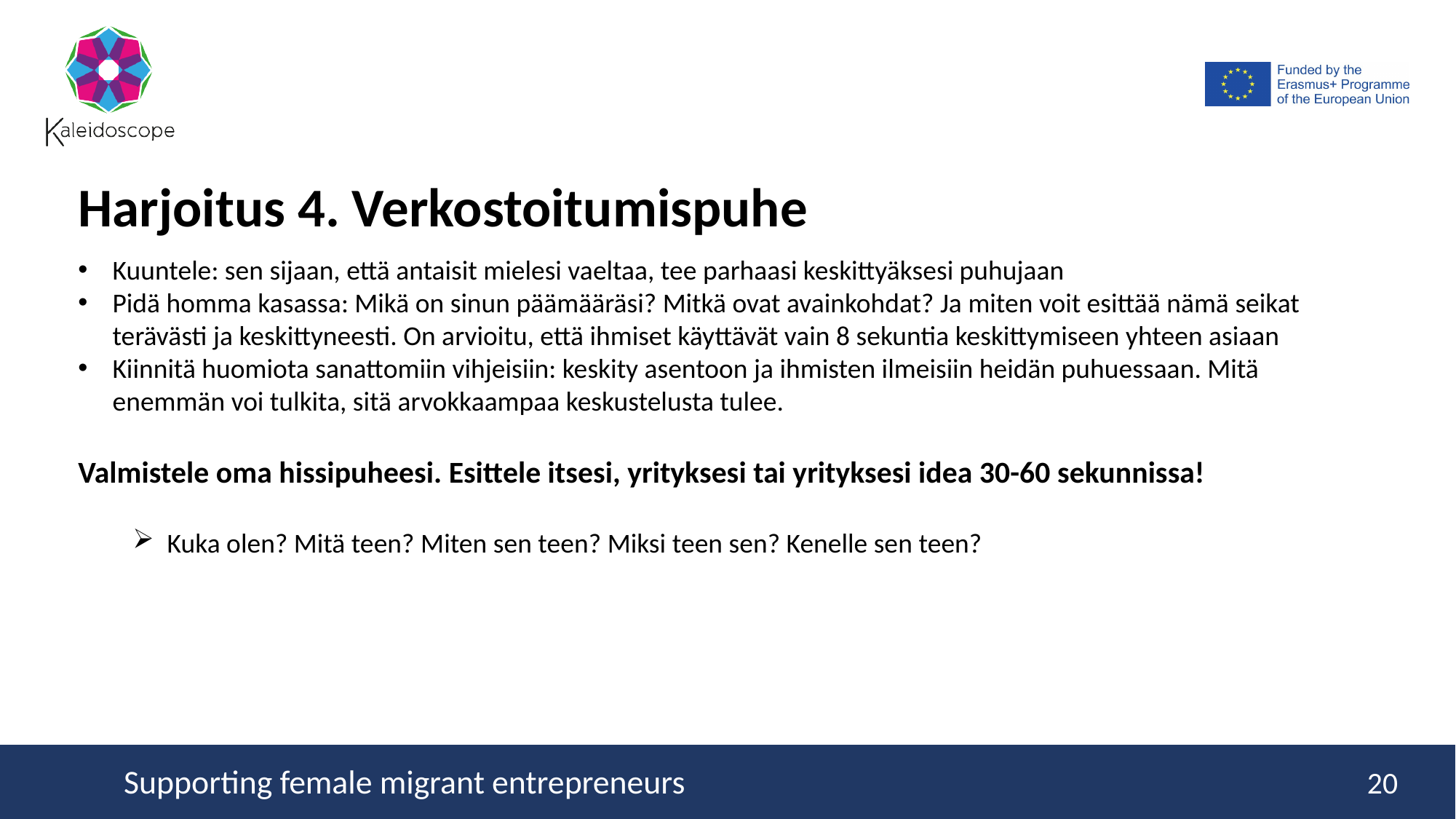

Harjoitus 4. Verkostoitumispuhe
Kuuntele: sen sijaan, että antaisit mielesi vaeltaa, tee parhaasi keskittyäksesi puhujaan
Pidä homma kasassa: Mikä on sinun päämääräsi? Mitkä ovat avainkohdat? Ja miten voit esittää nämä seikat terävästi ja keskittyneesti. On arvioitu, että ihmiset käyttävät vain 8 sekuntia keskittymiseen yhteen asiaan
Kiinnitä huomiota sanattomiin vihjeisiin: keskity asentoon ja ihmisten ilmeisiin heidän puhuessaan. Mitä enemmän voi tulkita, sitä arvokkaampaa keskustelusta tulee.

Valmistele oma hissipuheesi. Esittele itsesi, yrityksesi tai yrityksesi idea 30-60 sekunnissa!

Kuka olen? Mitä teen? Miten sen teen? Miksi teen sen? Kenelle sen teen?

20